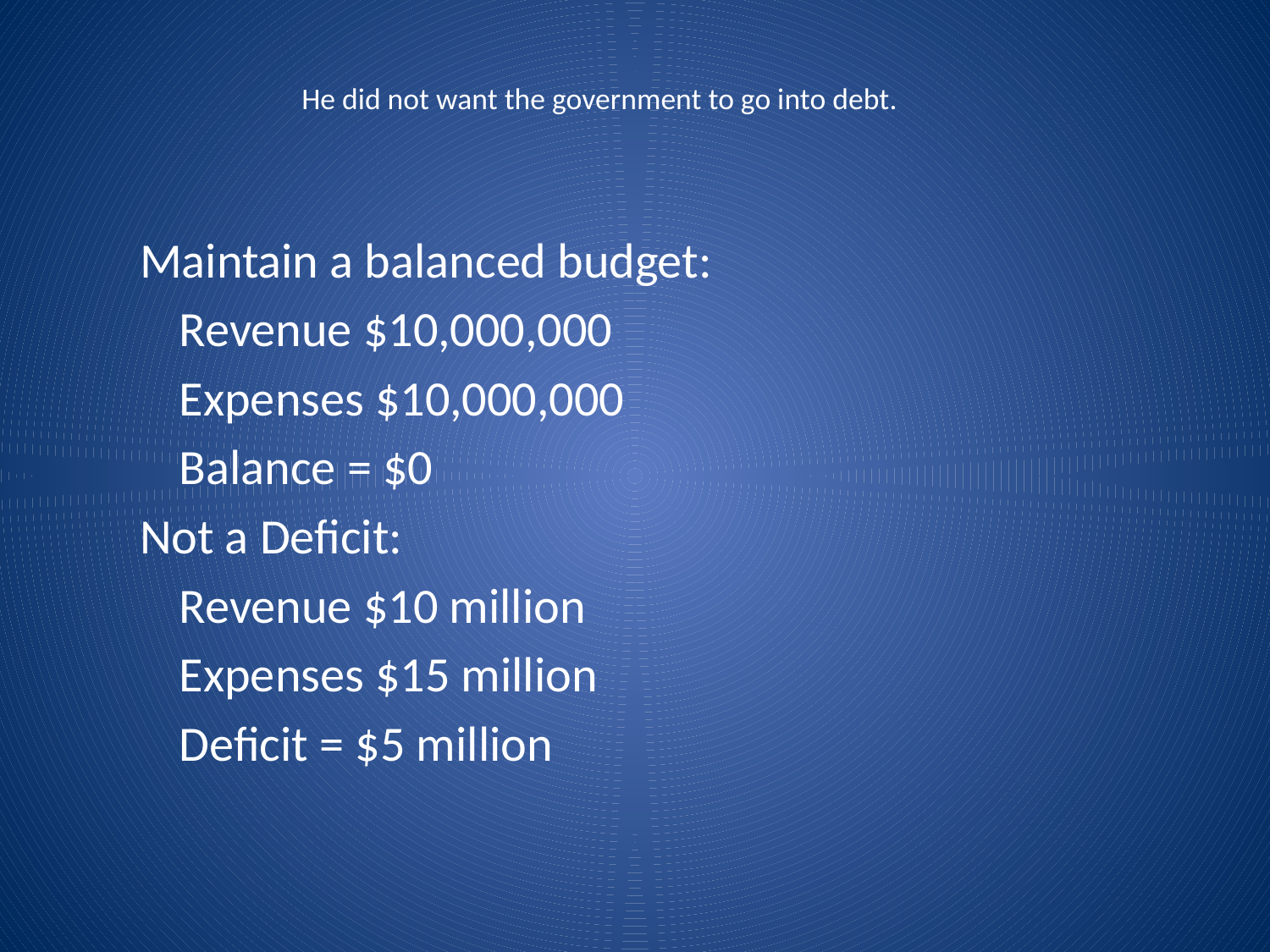

# He did not want the government to go into debt.
Maintain a balanced budget:
	Revenue $10,000,000
	Expenses $10,000,000
	Balance = $0
Not a Deficit:
	Revenue $10 million
	Expenses $15 million
	Deficit = $5 million